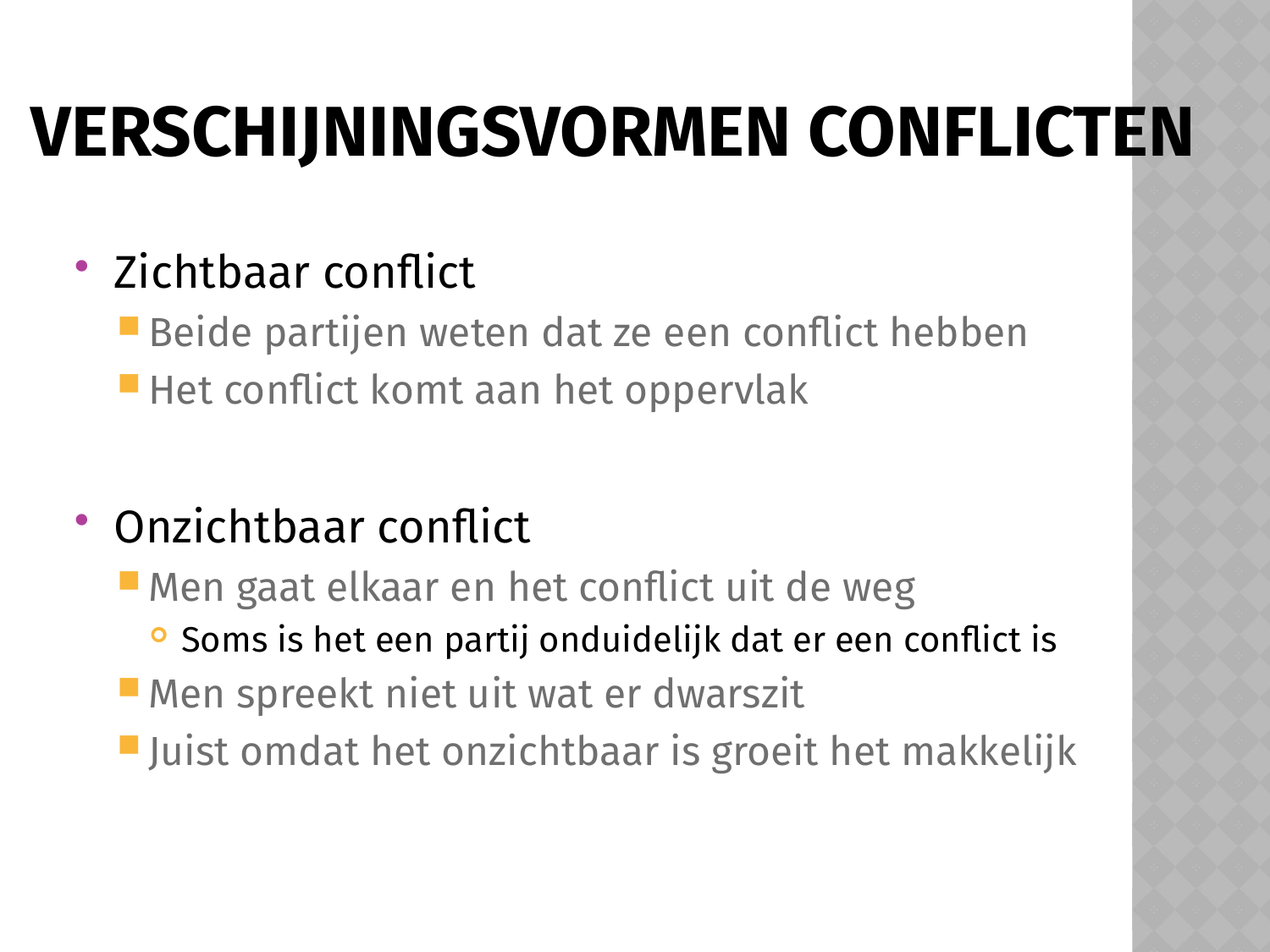

# Verschijningsvormen conflicten
Zichtbaar conflict
Beide partijen weten dat ze een conflict hebben
Het conflict komt aan het oppervlak

Onzichtbaar conflict
Men gaat elkaar en het conflict uit de weg
Soms is het een partij onduidelijk dat er een conflict is
Men spreekt niet uit wat er dwarszit
Juist omdat het onzichtbaar is groeit het makkelijk